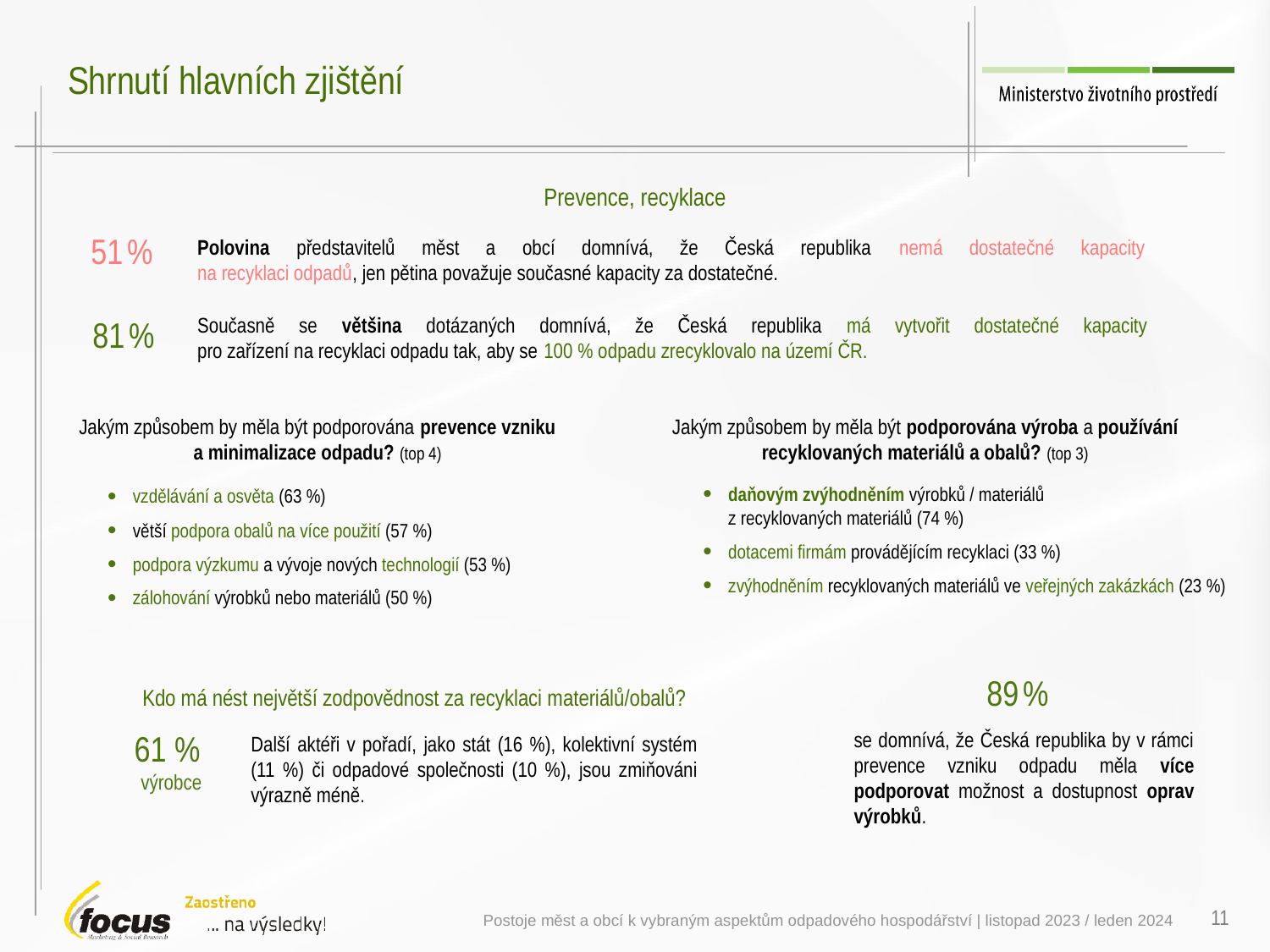

# Shrnutí hlavních zjištění
Prevence, recyklace
51 %
Polovina představitelů měst a obcí domnívá, že Česká republika nemá dostatečné kapacity
na recyklaci odpadů, jen pětina považuje současné kapacity za dostatečné.

Současně se většina dotázaných domnívá, že Česká republika má vytvořit dostatečné kapacity
pro zařízení na recyklaci odpadu tak, aby se 100 % odpadu zrecyklovalo na území ČR.
81 %
Jakým způsobem by měla být podporována prevence vzniku a minimalizace odpadu? (top 4)
Jakým způsobem by měla být podporována výroba a používání recyklovaných materiálů a obalů? (top 3)
daňovým zvýhodněním výrobků / materiálů
z recyklovaných materiálů (74 %)
dotacemi firmám provádějícím recyklaci (33 %)
zvýhodněním recyklovaných materiálů ve veřejných zakázkách (23 %)
vzdělávání a osvěta (63 %)
větší podpora obalů na více použití (57 %)
podpora výzkumu a vývoje nových technologií (53 %)
zálohování výrobků nebo materiálů (50 %)

89 %
Kdo má nést největší zodpovědnost za recyklaci materiálů/obalů?
61 %
výrobce
se domnívá, že Česká republika by v rámci prevence vzniku odpadu měla více podporovat možnost a dostupnost oprav výrobků.
Další aktéři v pořadí, jako stát (16 %), kolektivní systém (11 %) či odpadové společnosti (10 %), jsou zmiňováni výrazně méně.